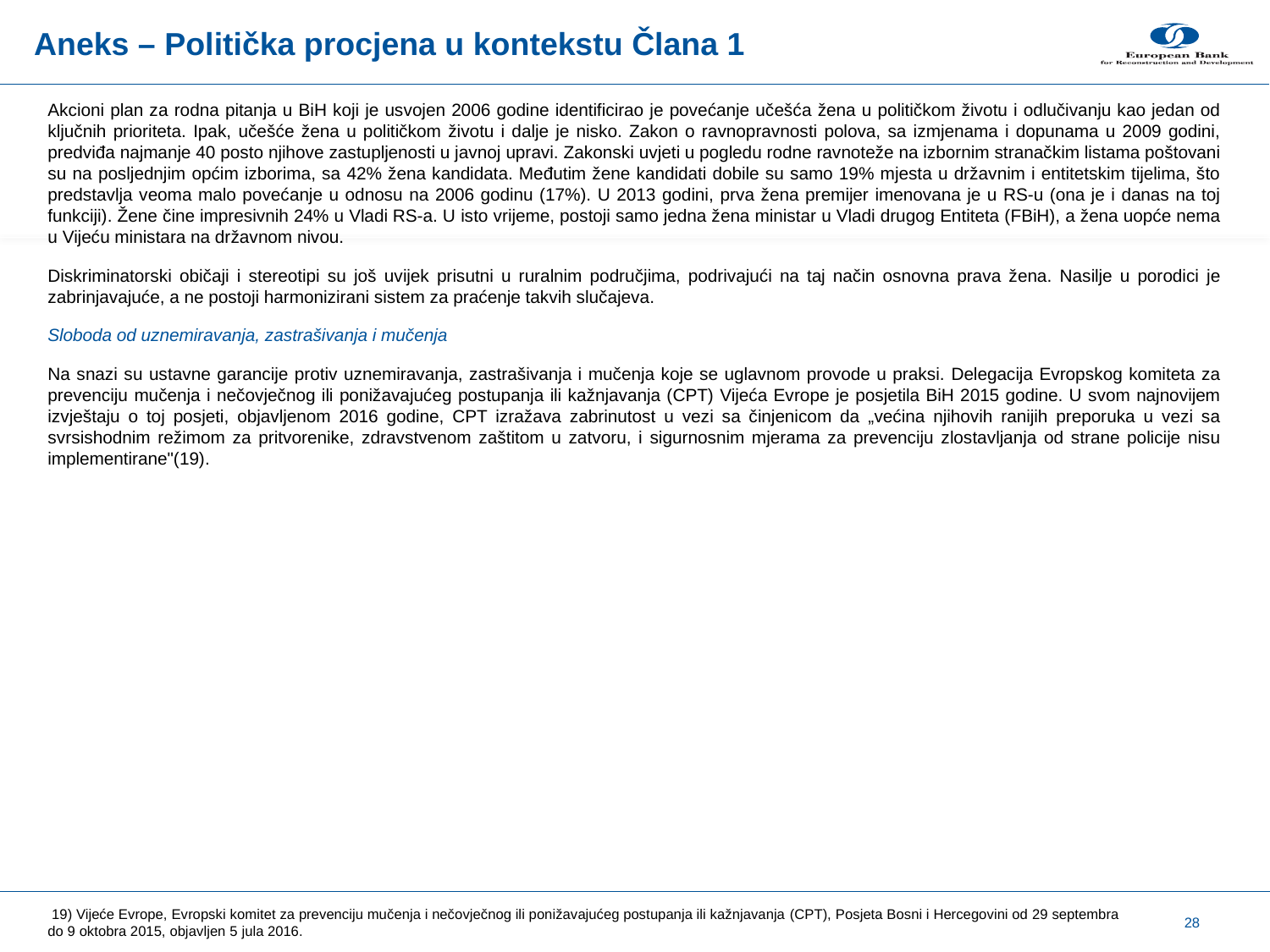

# Aneks – Politička procjena u kontekstu Člana 1
Akcioni plan za rodna pitanja u BiH koji je usvojen 2006 godine identificirao je povećanje učešća žena u političkom životu i odlučivanju kao jedan od ključnih prioriteta. Ipak, učešće žena u političkom životu i dalje je nisko. Zakon o ravnopravnosti polova, sa izmjenama i dopunama u 2009 godini, predviđa najmanje 40 posto njihove zastupljenosti u javnoj upravi. Zakonski uvjeti u pogledu rodne ravnoteže na izbornim stranačkim listama poštovani su na posljednjim općim izborima, sa 42% žena kandidata. Međutim žene kandidati dobile su samo 19% mjesta u državnim i entitetskim tijelima, što predstavlja veoma malo povećanje u odnosu na 2006 godinu (17%). U 2013 godini, prva žena premijer imenovana je u RS-u (ona je i danas na toj funkciji). Žene čine impresivnih 24% u Vladi RS-a. U isto vrijeme, postoji samo jedna žena ministar u Vladi drugog Entiteta (FBiH), a žena uopće nema u Vijeću ministara na državnom nivou.
Diskriminatorski običaji i stereotipi su još uvijek prisutni u ruralnim područjima, podrivajući na taj način osnovna prava žena. Nasilje u porodici je zabrinjavajuće, a ne postoji harmonizirani sistem za praćenje takvih slučajeva.
Sloboda od uznemiravanja, zastrašivanja i mučenja
Na snazi su ustavne garancije protiv uznemiravanja, zastrašivanja i mučenja koje se uglavnom provode u praksi. Delegacija Evropskog komiteta za prevenciju mučenja i nečovječnog ili ponižavajućeg postupanja ili kažnjavanja (CPT) Vijeća Evrope je posjetila BiH 2015 godine. U svom najnovijem izvještaju o toj posjeti, objavljenom 2016 godine, CPT izražava zabrinutost u vezi sa činjenicom da „većina njihovih ranijih preporuka u vezi sa svrsishodnim režimom za pritvorenike, zdravstvenom zaštitom u zatvoru, i sigurnosnim mjerama za prevenciju zlostavljanja od strane policije nisu implementirane"(19).

28
 19) Vijeće Evrope, Evropski komitet za prevenciju mučenja i nečovječnog ili ponižavajućeg postupanja ili kažnjavanja (CPT), Posjeta Bosni i Hercegovini od 29 septembra do 9 oktobra 2015, objavljen 5 jula 2016.